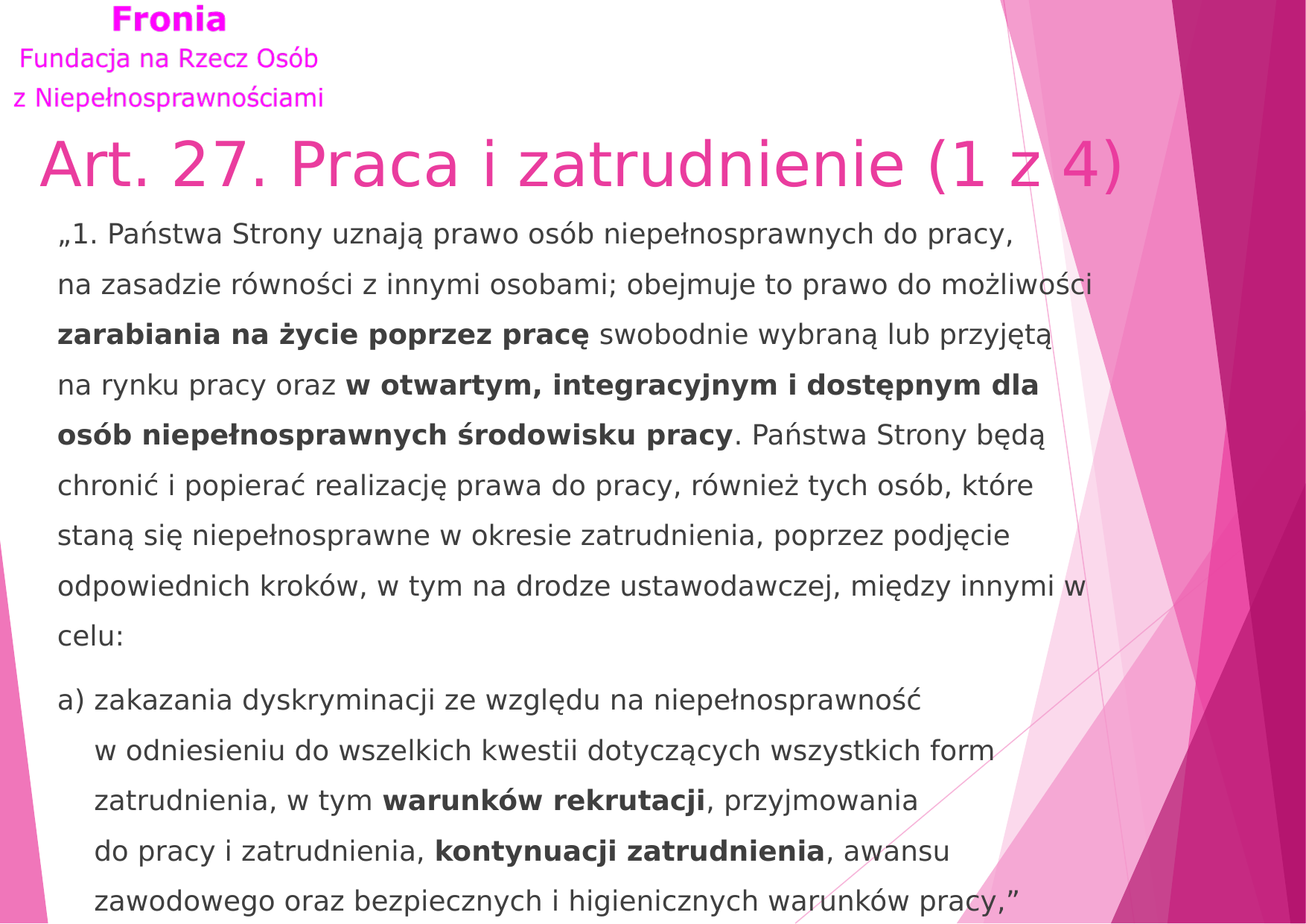

# Art. 27. Praca i zatrudnienie (1 z 4)
„1. Państwa Strony uznają prawo osób niepełnosprawnych do pracy, na zasadzie równości z innymi osobami; obejmuje to prawo do możliwości zarabiania na życie poprzez pracę swobodnie wybraną lub przyjętą na rynku pracy oraz w otwartym, integracyjnym i dostępnym dla osób niepełnosprawnych środowisku pracy. Państwa Strony będą chronić i popierać realizację prawa do pracy, również tych osób, które staną się niepełnosprawne w okresie zatrudnienia, poprzez podjęcie odpowiednich kroków, w tym na drodze ustawodawczej, między innymi w celu:
a) zakazania dyskryminacji ze względu na niepełnosprawność w odniesieniu do wszelkich kwestii dotyczących wszystkich form zatrudnienia, w tym warunków rekrutacji, przyjmowania do pracy i zatrudnienia, kontynuacji zatrudnienia, awansu zawodowego oraz bezpiecznych i higienicznych warunków pracy,”